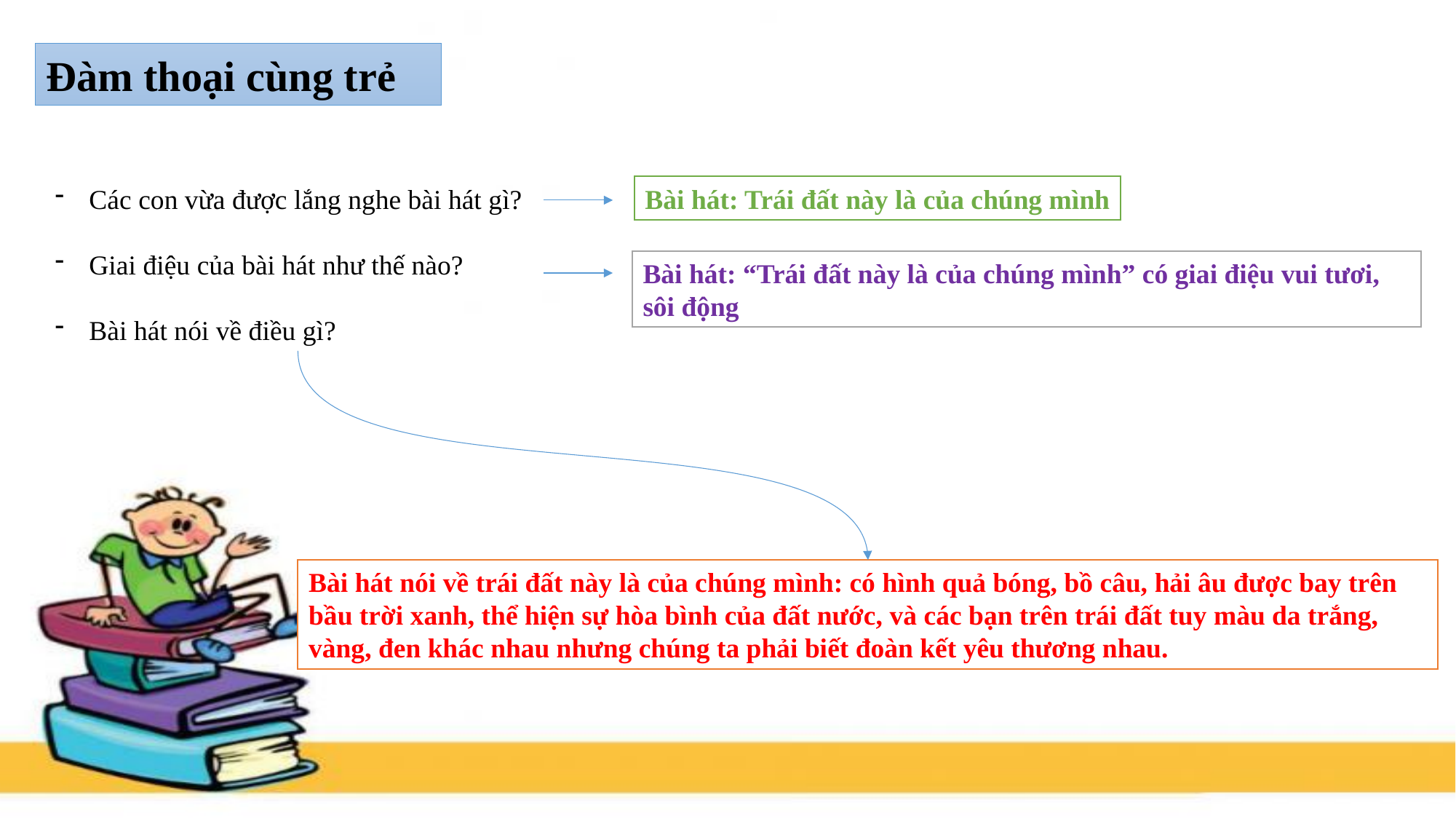

Đàm thoại cùng trẻ
Các con vừa được lắng nghe bài hát gì?

Giai điệu của bài hát như thế nào?

Bài hát nói về điều gì?
Bài hát: Trái đất này là của chúng mình
Bài hát: “Trái đất này là của chúng mình” có giai điệu vui tươi, sôi động
Bài hát nói về trái đất này là của chúng mình: có hình quả bóng, bồ câu, hải âu được bay trên bầu trời xanh, thể hiện sự hòa bình của đất nước, và các bạn trên trái đất tuy màu da trắng, vàng, đen khác nhau nhưng chúng ta phải biết đoàn kết yêu thương nhau.